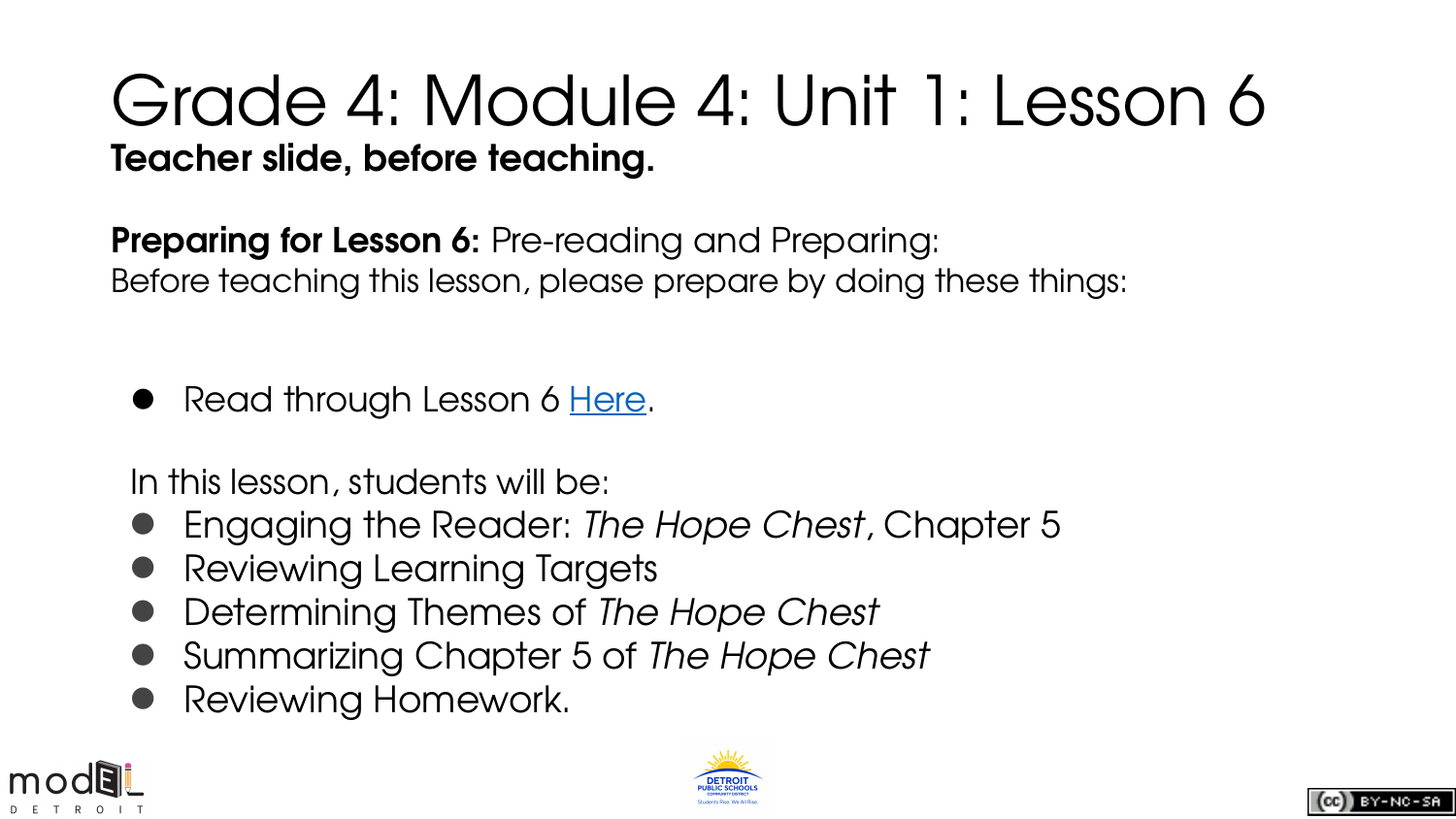

# Grade 4: Module 4: Unit 1: Lesson 6
Teacher slide, before teaching.
Preparing for Lesson 6: Pre-reading and Preparing:
Before teaching this lesson, please prepare by doing these things:

Read through Lesson 6 Here.

In this lesson, students will be:
Engaging the Reader: The Hope Chest, Chapter 5
Reviewing Learning Targets
Determining Themes of The Hope Chest
Summarizing Chapter 5 of The Hope Chest
Reviewing Homework.